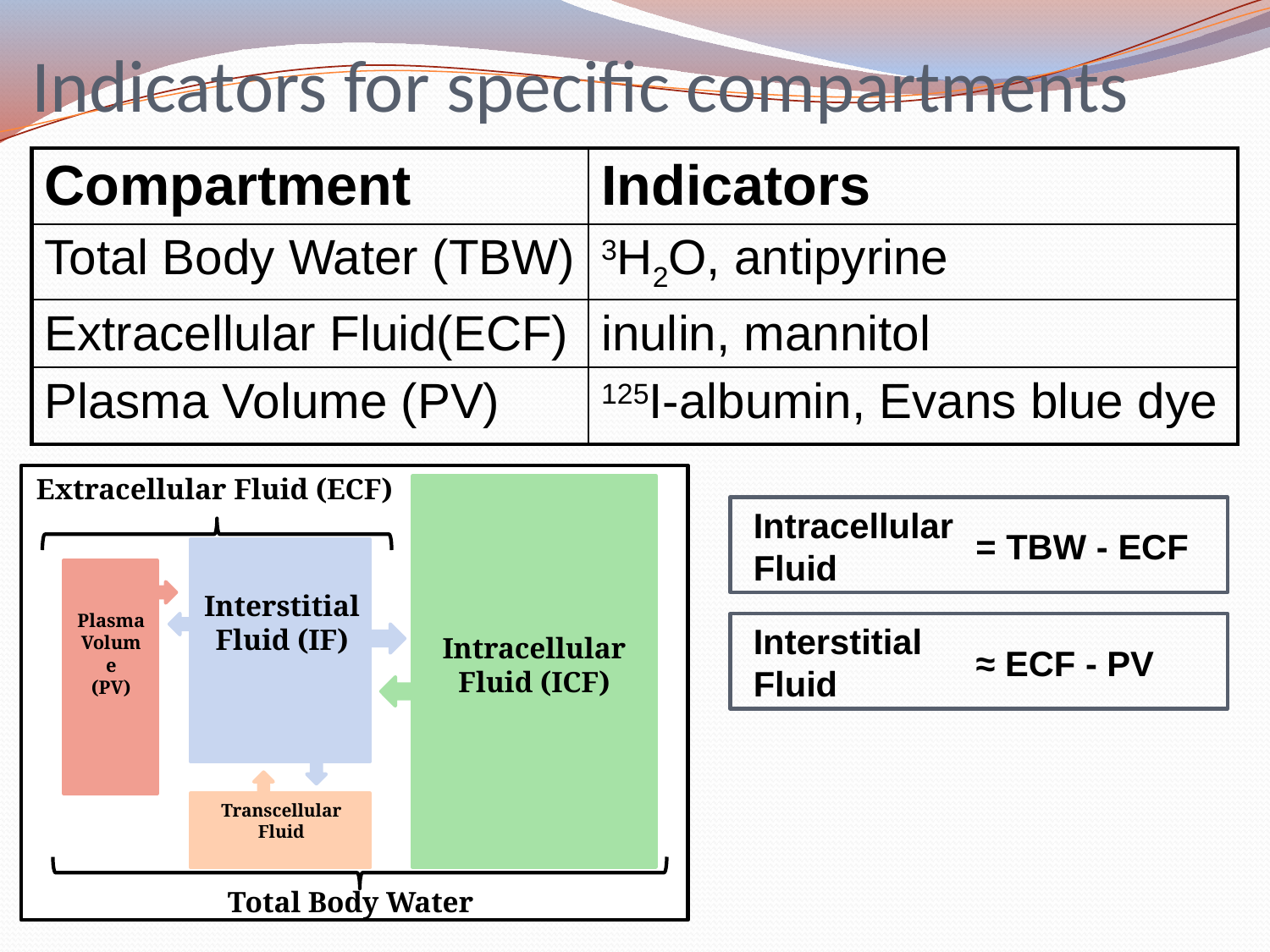

# Indicators for specific compartments
| Compartment | Indicators |
| --- | --- |
| Total Body Water (TBW) | 3H2O, antipyrine |
| Extracellular Fluid(ECF) | inulin, mannitol |
| Plasma Volume (PV) | 125I-albumin, Evans blue dye |

Extracellular Fluid (ECF)

Intracellular
Fluid
 = TBW - ECF

Interstitial Fluid (IF)

Plasma Volume
(PV)

Interstitial
Fluid

Intracellular Fluid (ICF)
 ≈ ECF - PV

Transcellular Fluid

Total Body Water